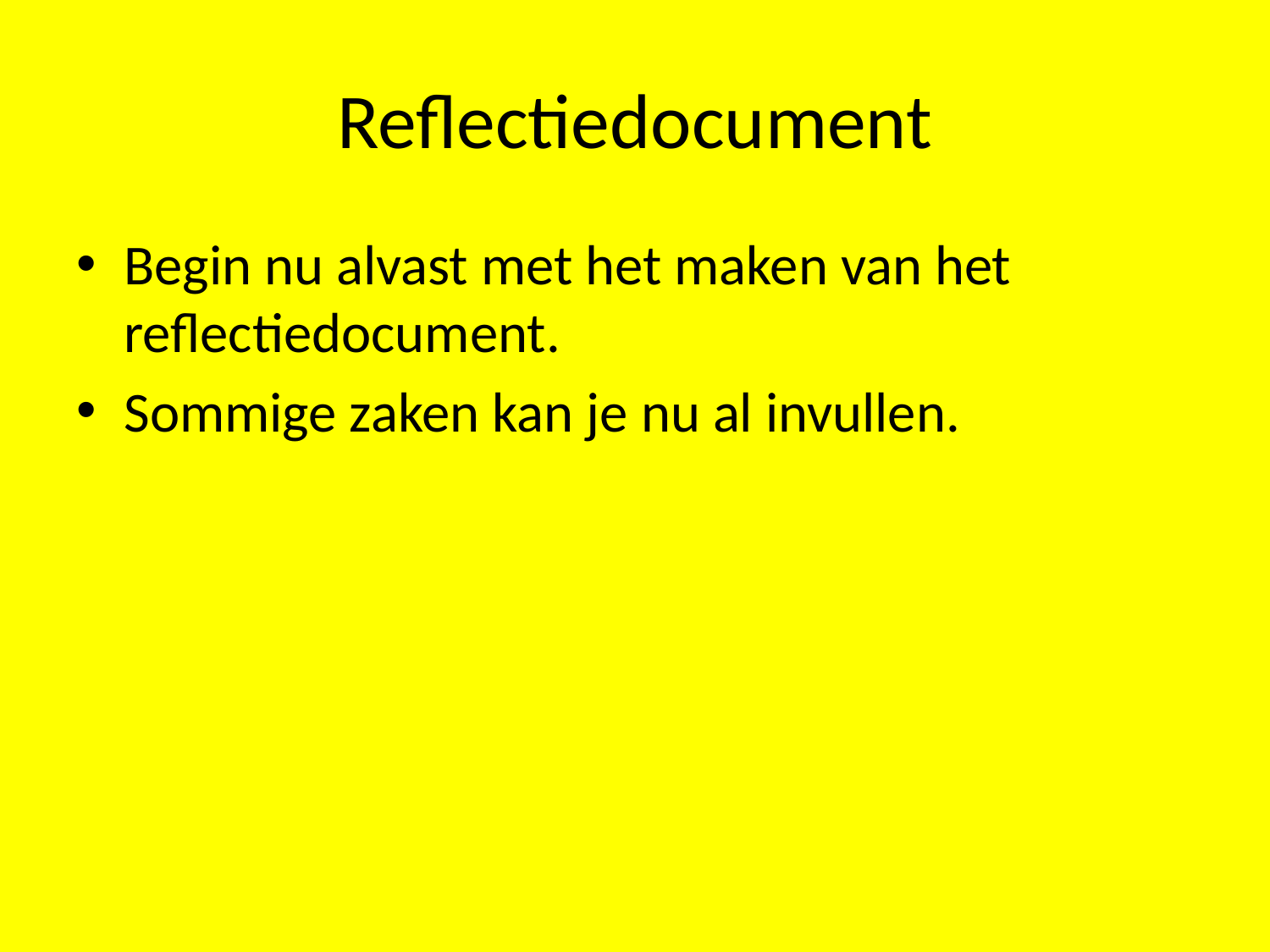

# Reflectiedocument
Begin nu alvast met het maken van het reflectiedocument.
Sommige zaken kan je nu al invullen.